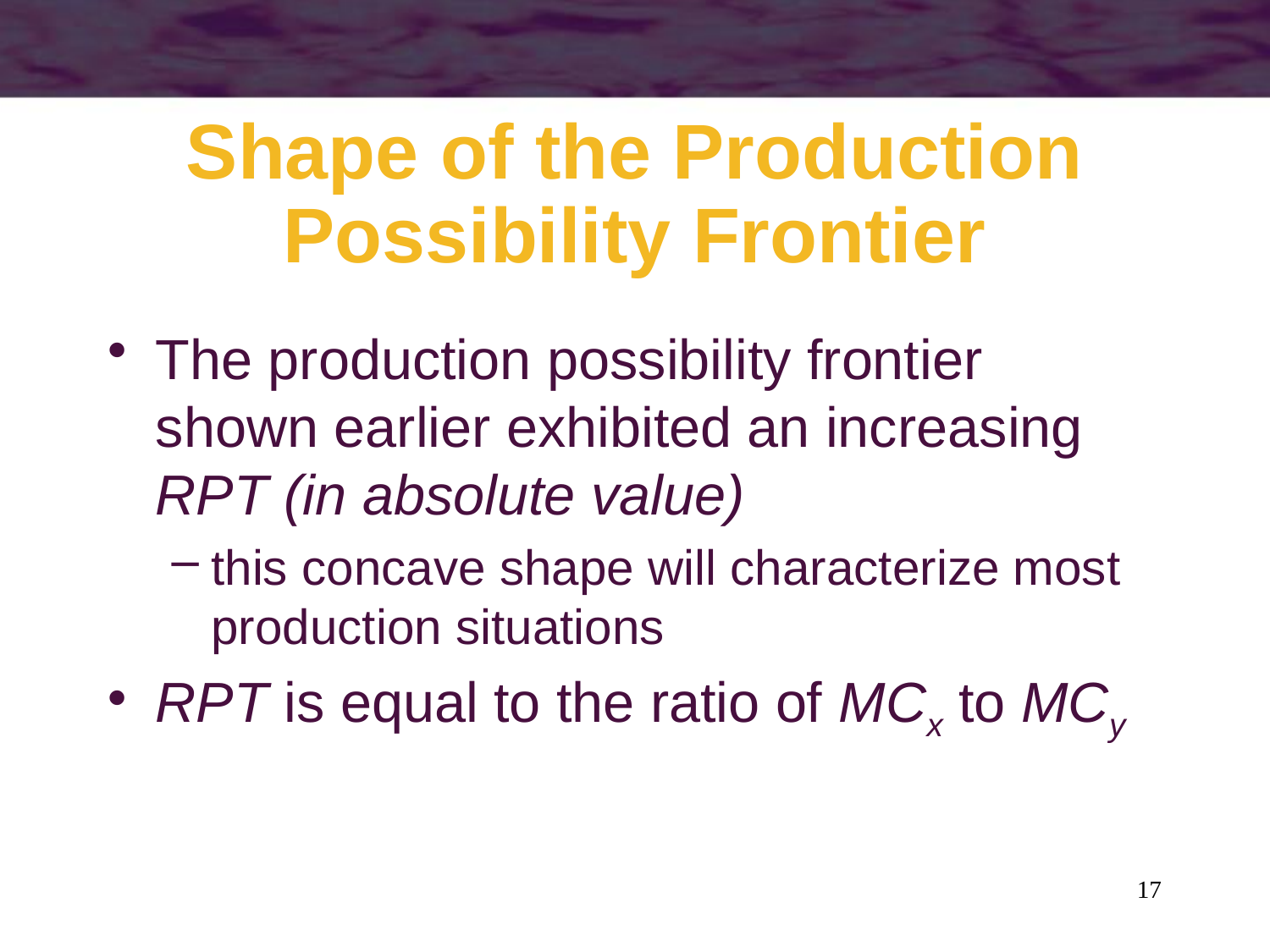

# Shape of the Production Possibility Frontier
The production possibility frontier shown earlier exhibited an increasing RPT (in absolute value)
this concave shape will characterize most production situations
RPT is equal to the ratio of MCx to MCy
17